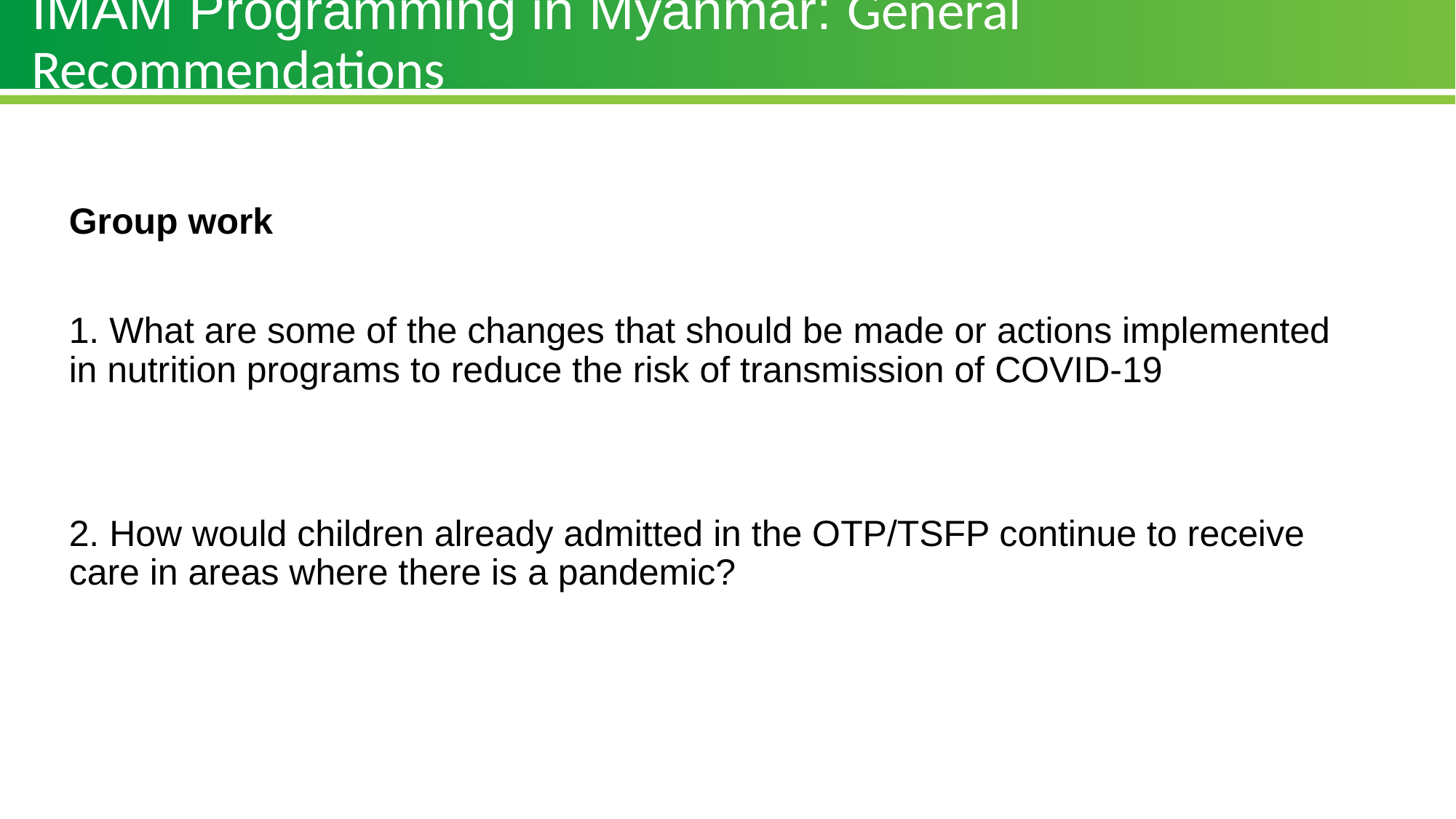

# IMAM Programming in Myanmar: General Recommendations

Group work

1. What are some of the changes that should be made or actions implemented  in nutrition programs to reduce the risk of transmission of COVID-19

2. How would children already admitted in the OTP/TSFP continue to receive care in areas where there is a pandemic?